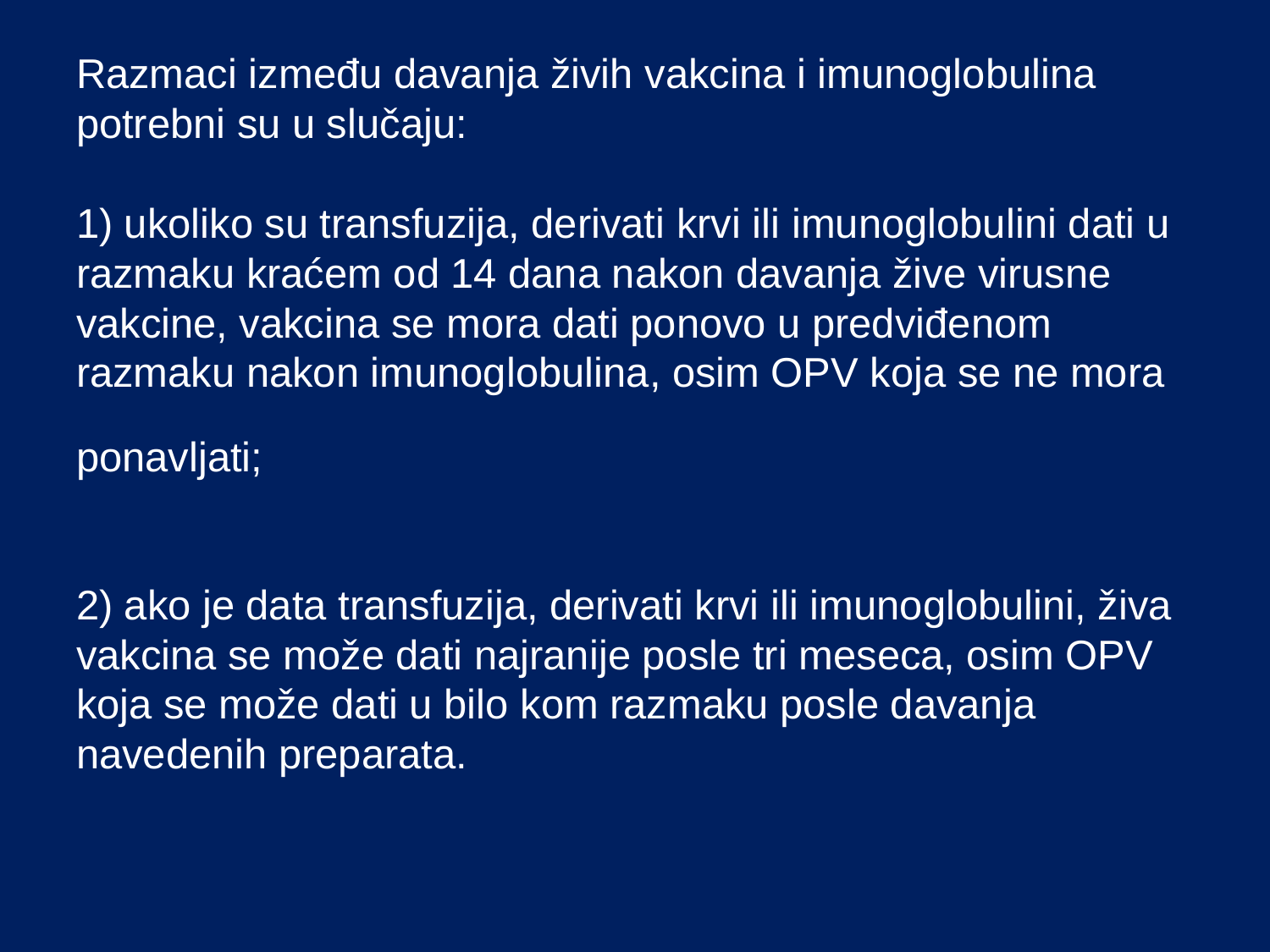

# Razmaci između davanja živih vakcina i imunoglobulina potrebni su u slučaju: 1) ukoliko su transfuzija, derivati krvi ili imunoglobulini dati u razmaku kraćem od 14 dana nakon davanja žive virusne vakcine, vakcina se mora dati ponovo u predviđenom razmaku nakon imunoglobulina, osim OPV koja se ne mora ponavljati; 2) ako je data transfuzija, derivati krvi ili imunoglobulini, živa vakcina se može dati najranije posle tri meseca, osim OPV koja se može dati u bilo kom razmaku posle davanja navedenih preparata.